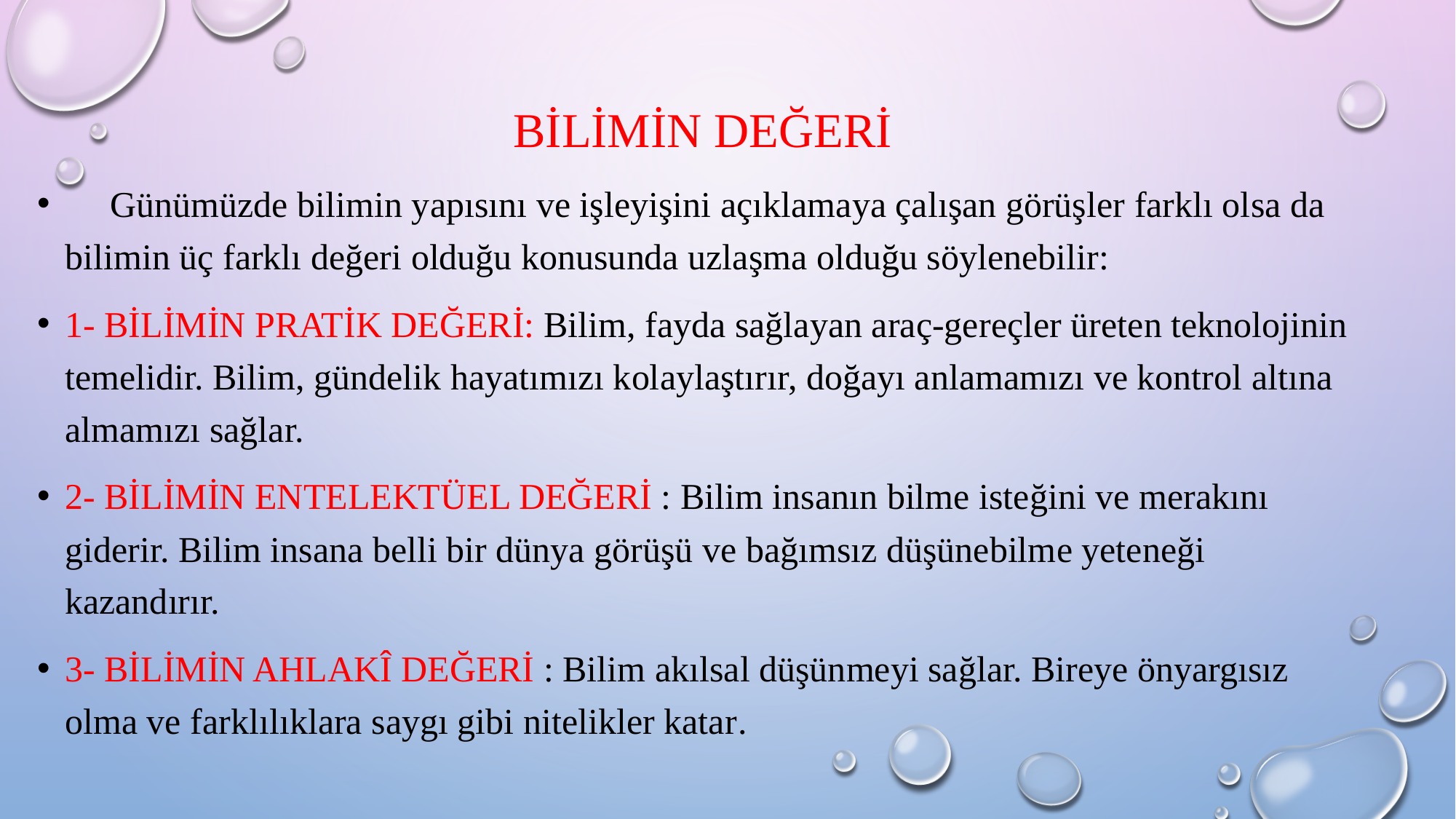

BİLİMİN DEĞERİ
     Günümüzde bilimin yapısını ve işleyişini açıklamaya çalışan görüşler farklı olsa da bilimin üç farklı değeri olduğu konusunda uzlaşma olduğu söylenebilir:
1- Bilimin pratik değeri: Bilim, fayda sağlayan araç-gereçler üreten teknolojinin temelidir. Bilim, gündelik hayatımızı kolaylaştırır, doğayı anlamamızı ve kontrol altına almamızı sağlar.
2- bilimin entelektüel değeri : Bilim insanın bilme isteğini ve merakını giderir. Bilim insana belli bir dünya görüşü ve bağımsız düşünebilme yeteneği kazandırır.
3- bilimin ahlakî değeri : Bilim akılsal düşünmeyi sağlar. Bireye önyargısız olma ve farklılıklara saygı gibi nitelikler katar.